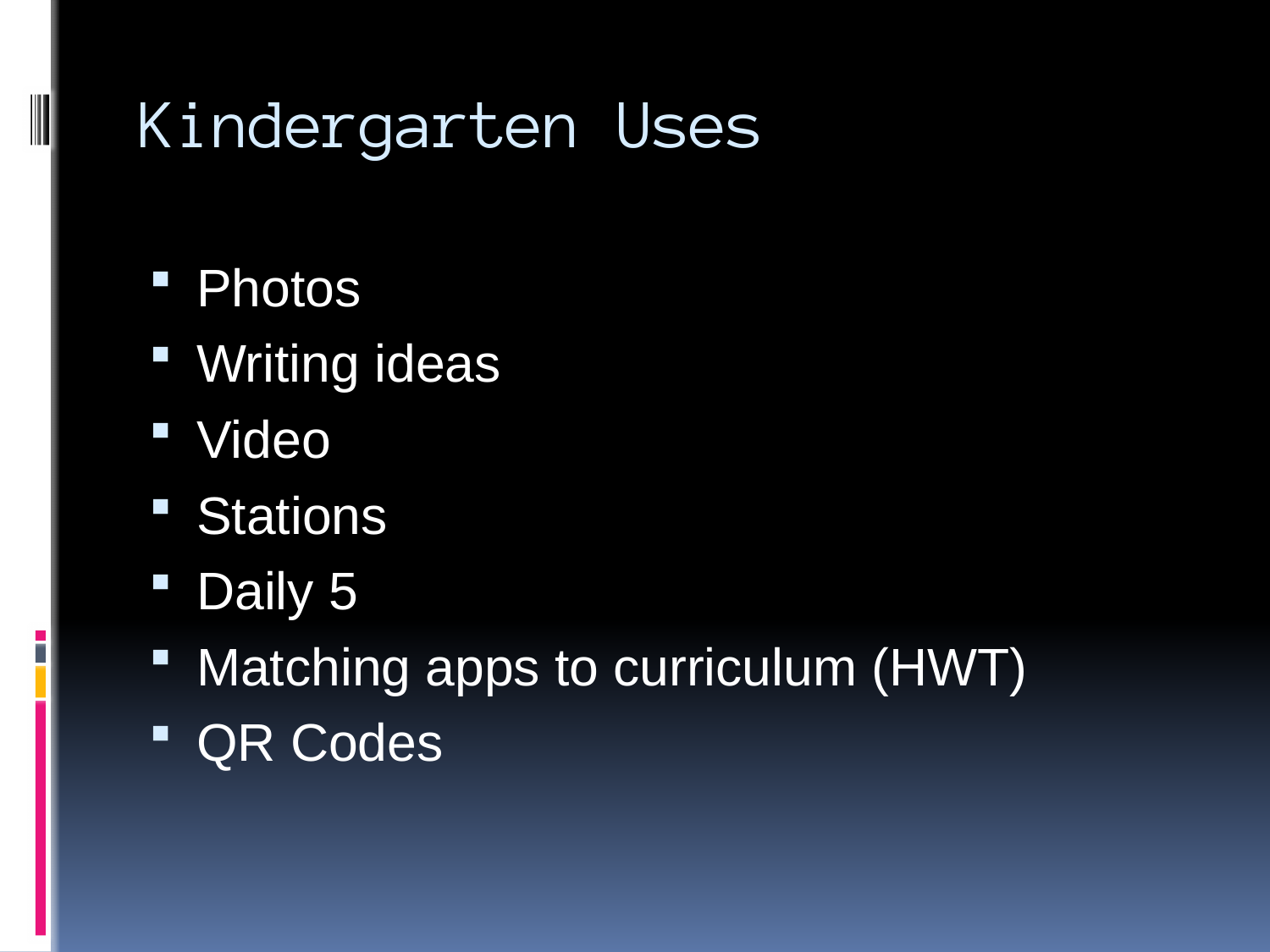

# Kindergarten Uses
Photos
Writing ideas
Video
Stations
Daily 5
Matching apps to curriculum (HWT)
QR Codes